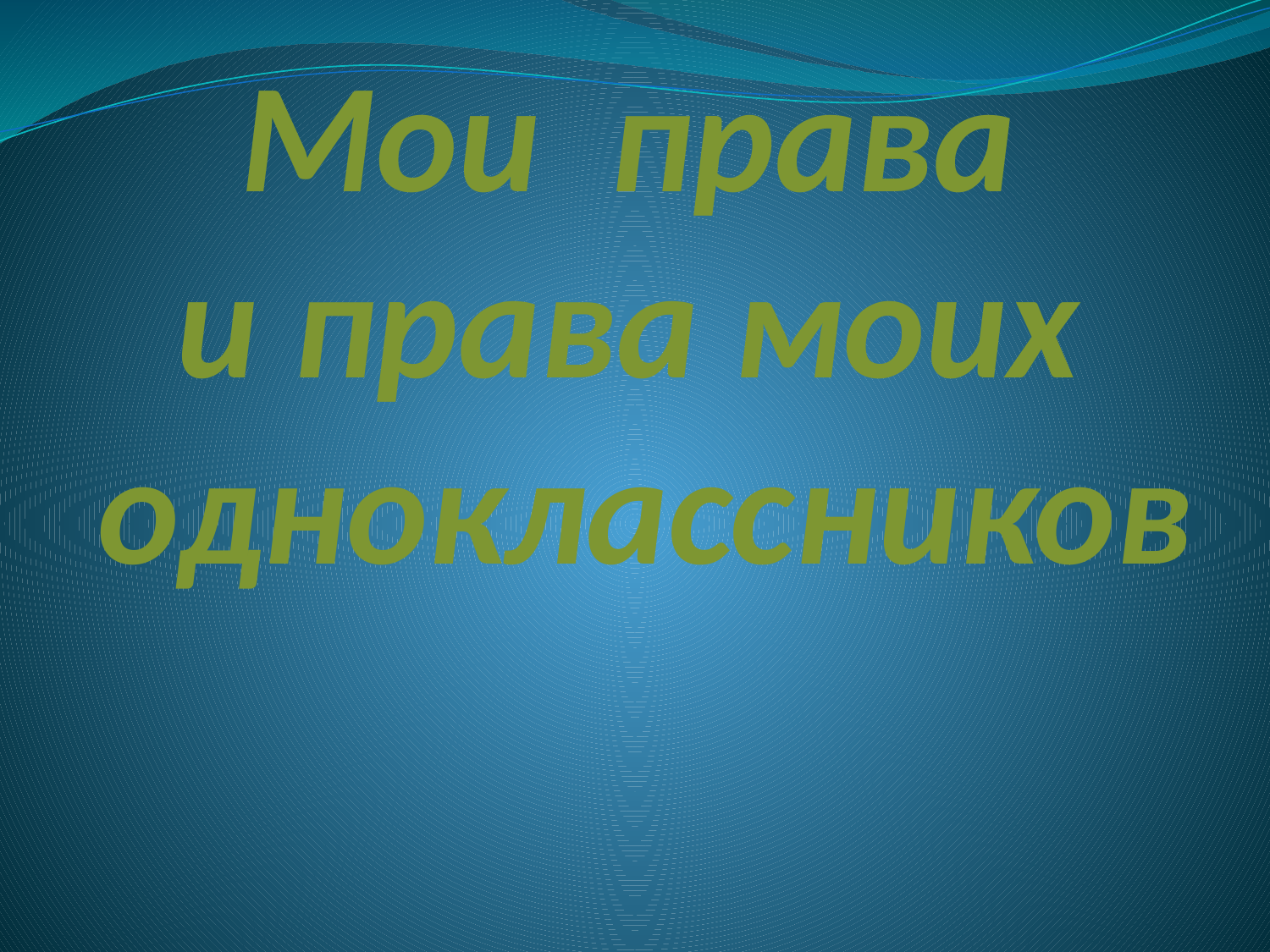

# Мои  права и права моих  одноклассников